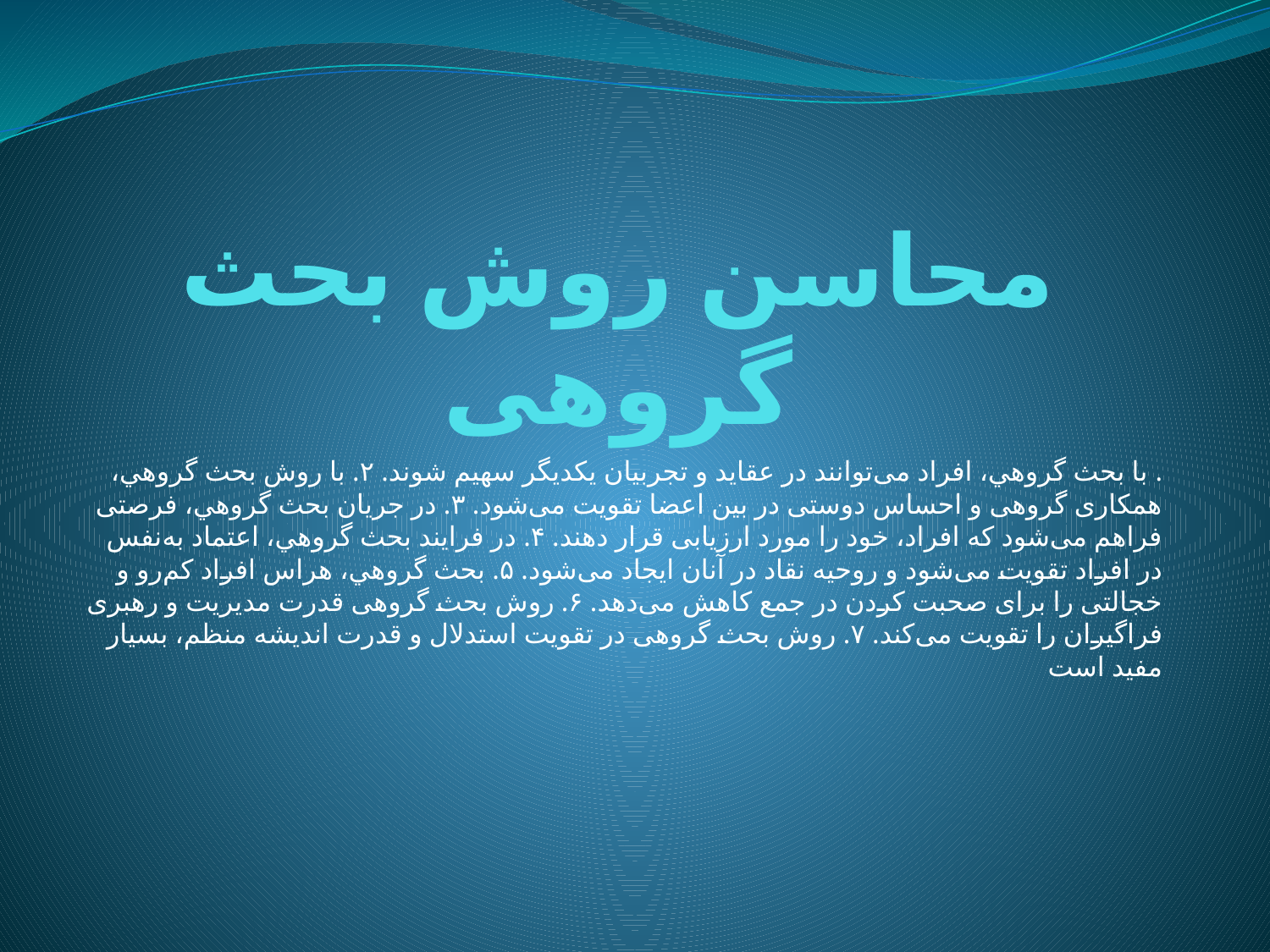

# محاسن روش بحث گروهی
. با بحث گروهي، افراد مى‌توانند در عقايد و تجربيان يکديگر سهيم شوند. ۲. با روش بحث گروهي، همکارى گروهى و احساس دوستى در بين اعضا تقويت مى‌شود. ۳. در جريان بحث گروهي، فرصتى فراهم مى‌شود که افراد، خود را مورد ارزيابى قرار دهند. ۴. در فرايند بحث گروهي، اعتماد به‌نفس در افراد تقويت مى‌شود و روحيه نقاد در آنان ايجاد مى‌شود. ۵. بحث گروهي، هراس افراد کم‌رو و خجالتى را براى صحبت کردن در جمع کاهش مى‌دهد. ۶. روش بحث گروهى قدرت مديريت و رهبرى فراگيران را تقويت مى‌کند. ۷. روش بحث گروهى در تقويت استدلال و قدرت انديشه منظم، بسيار مفيد است